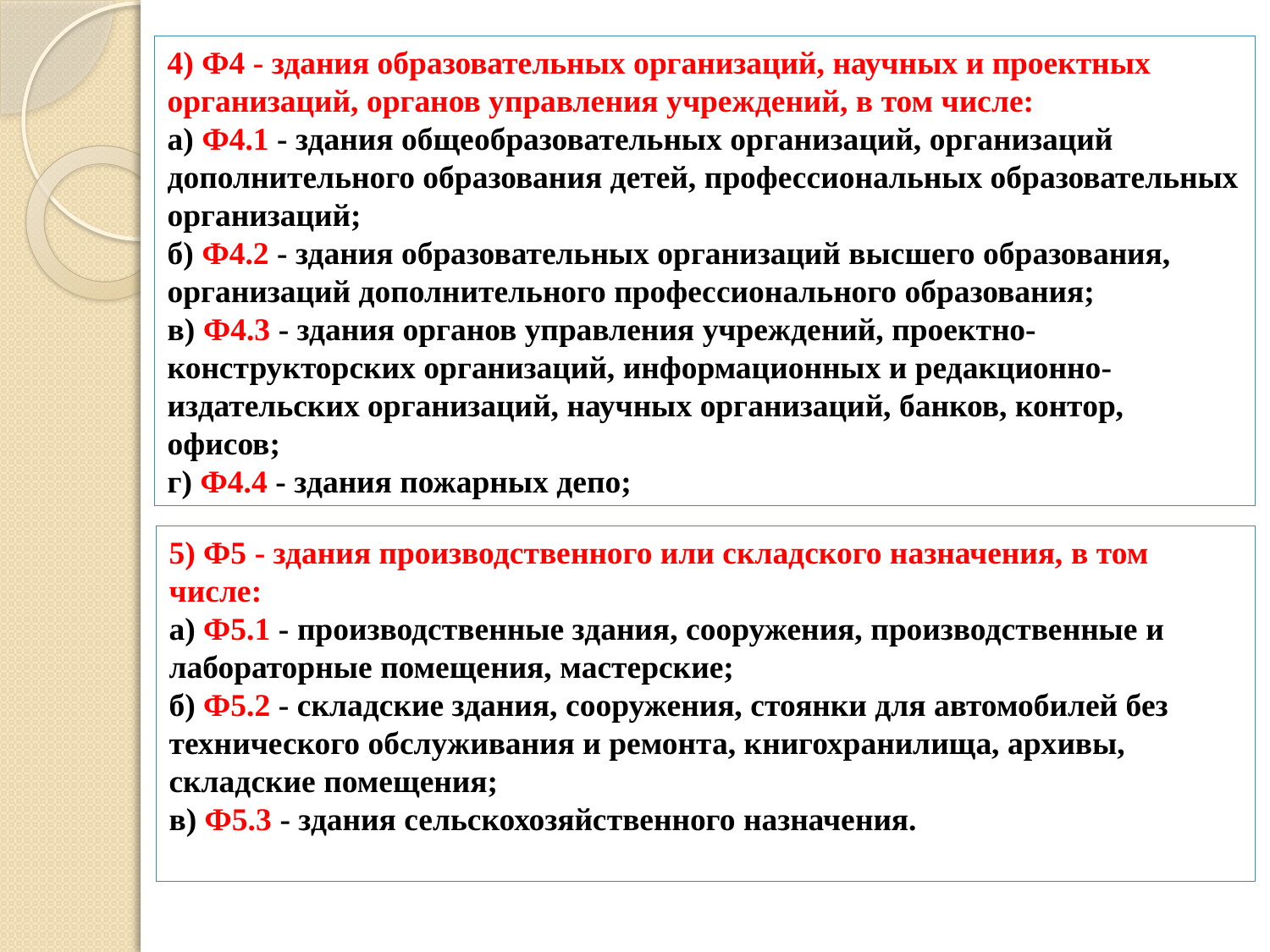

4) Ф4 - здания образовательных организаций, научных и проектных организаций, органов управления учреждений, в том числе:
а) Ф4.1 - здания общеобразовательных организаций, организаций дополнительного образования детей, профессиональных образовательных организаций;
б) Ф4.2 - здания образовательных организаций высшего образования, организаций дополнительного профессионального образования;
в) Ф4.3 - здания органов управления учреждений, проектно-конструкторских организаций, информационных и редакционно-издательских организаций, научных организаций, банков, контор, офисов;
г) Ф4.4 - здания пожарных депо;
5) Ф5 - здания производственного или складского назначения, в том числе:
а) Ф5.1 - производственные здания, сооружения, производственные и лабораторные помещения, мастерские;
б) Ф5.2 - складские здания, сооружения, стоянки для автомобилей без технического обслуживания и ремонта, книгохранилища, архивы, складские помещения;
в) Ф5.3 - здания сельскохозяйственного назначения.